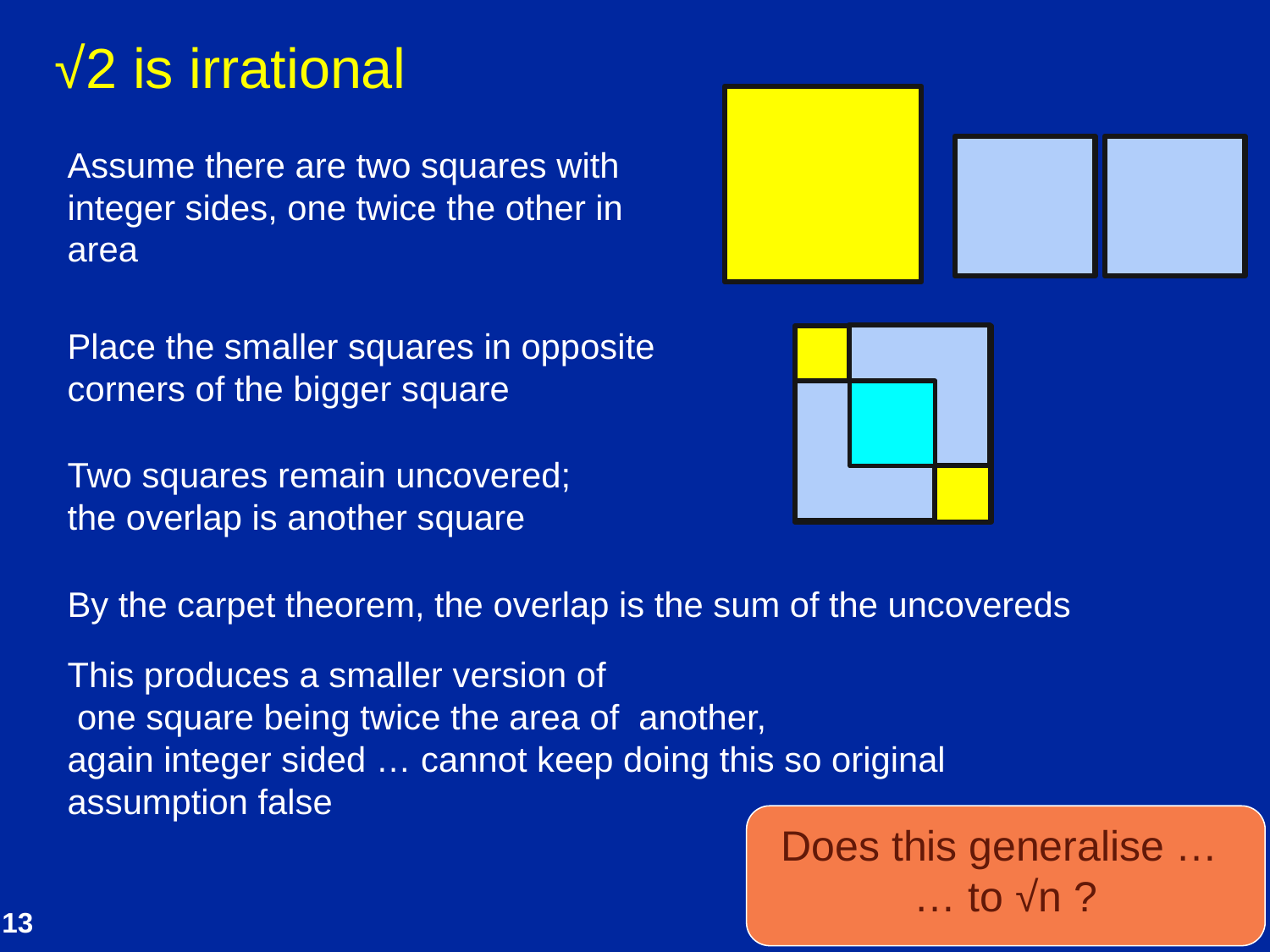

# √2 is irrational

Assume there are two squares with integer sides, one twice the other in area

Place the smaller squares in opposite corners of the bigger square

Two squares remain uncovered;
the overlap is another square
By the carpet theorem, the overlap is the sum of the uncovereds
This produces a smaller version of
 one square being twice the area of  another,
again integer sided … cannot keep doing this so original assumption false
Does this generalise …
… to √n ?